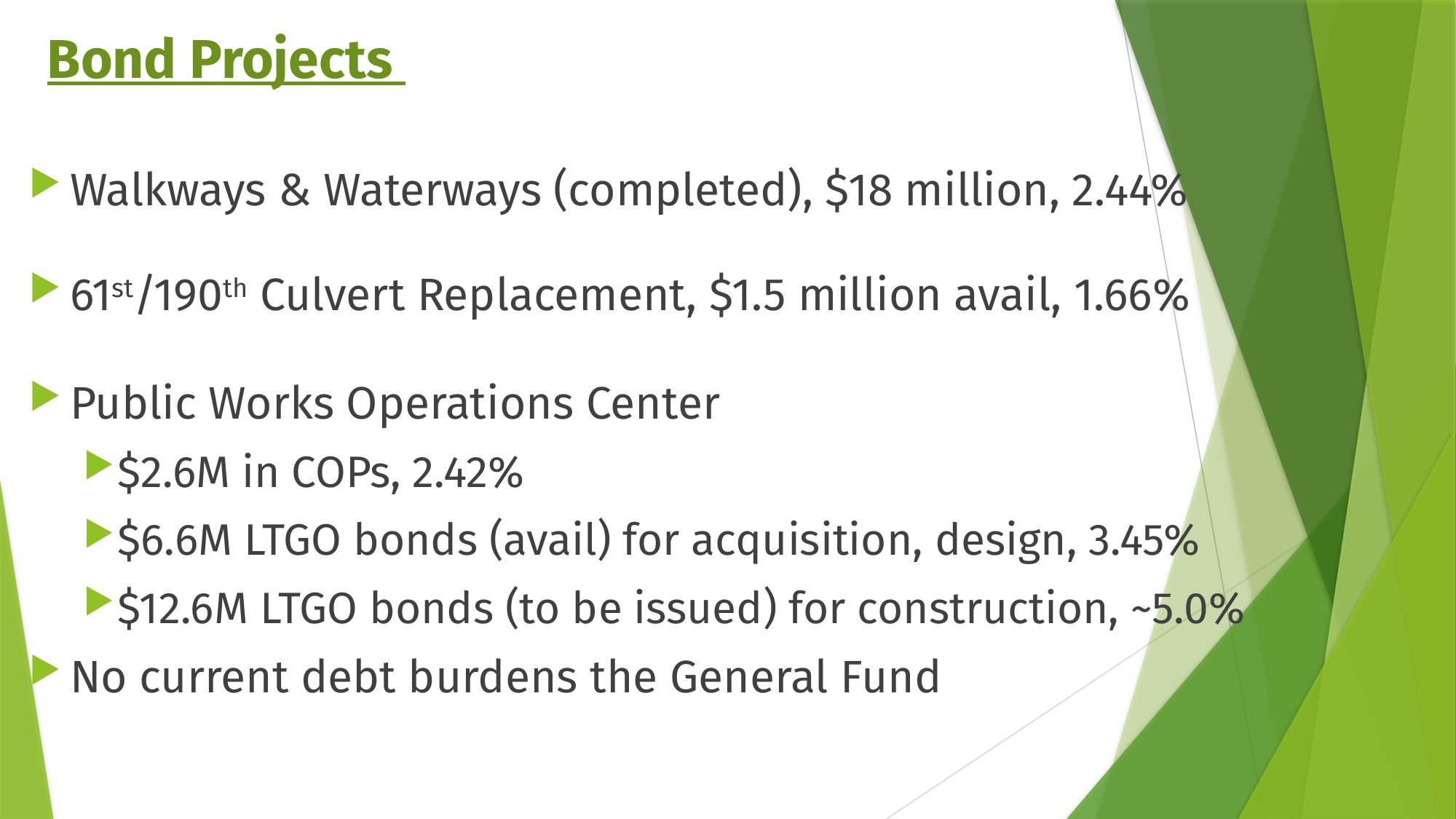

# Bond Projects
Walkways & Waterways (completed), $18 million, 2.44%

61st/190th Culvert Replacement, $1.5 million avail, 1.66%

Public Works Operations Center
$2.6M in COPs, 2.42%
$6.6M LTGO bonds (avail) for acquisition, design, 3.45%
$12.6M LTGO bonds (to be issued) for construction, ~5.0%
No current debt burdens the General Fund